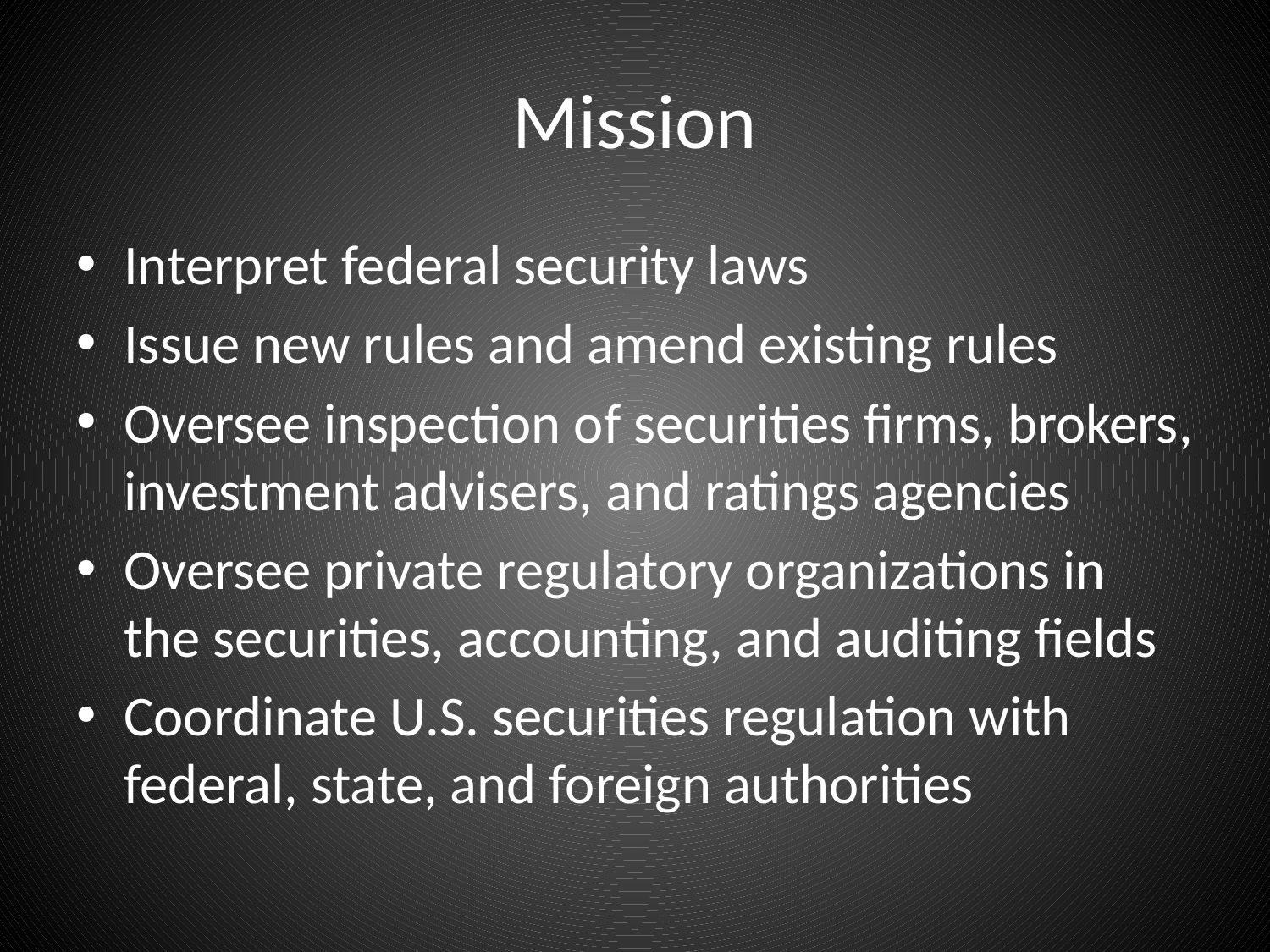

# Mission
Interpret federal security laws
Issue new rules and amend existing rules
Oversee inspection of securities firms, brokers, investment advisers, and ratings agencies
Oversee private regulatory organizations in the securities, accounting, and auditing fields
Coordinate U.S. securities regulation with federal, state, and foreign authorities